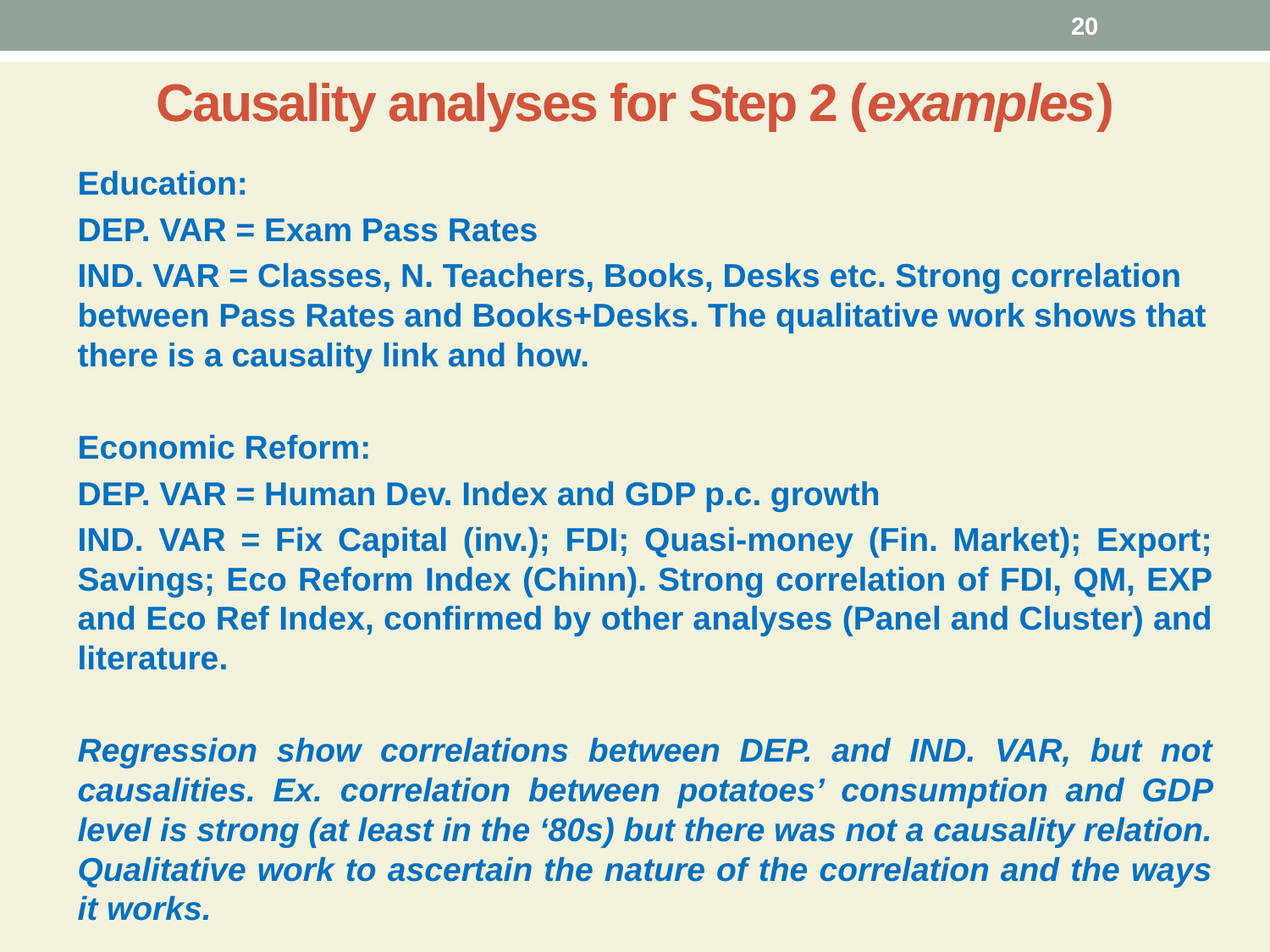

20
# Causality analyses for Step 2 (examples)
Education:
DEP. VAR = Exam Pass Rates
IND. VAR = Classes, N. Teachers, Books, Desks etc. Strong correlation between Pass Rates and Books+Desks. The qualitative work shows that there is a causality link and how.

Economic Reform:
DEP. VAR = Human Dev. Index and GDP p.c. growth
IND. VAR = Fix Capital (inv.); FDI; Quasi-money (Fin. Market); Export; Savings; Eco Reform Index (Chinn). Strong correlation of FDI, QM, EXP and Eco Ref Index, confirmed by other analyses (Panel and Cluster) and literature.

Regression show correlations between DEP. and IND. VAR, but not causalities. Ex. correlation between potatoes’ consumption and GDP level is strong (at least in the ‘80s) but there was not a causality relation. Qualitative work to ascertain the nature of the correlation and the ways it works.